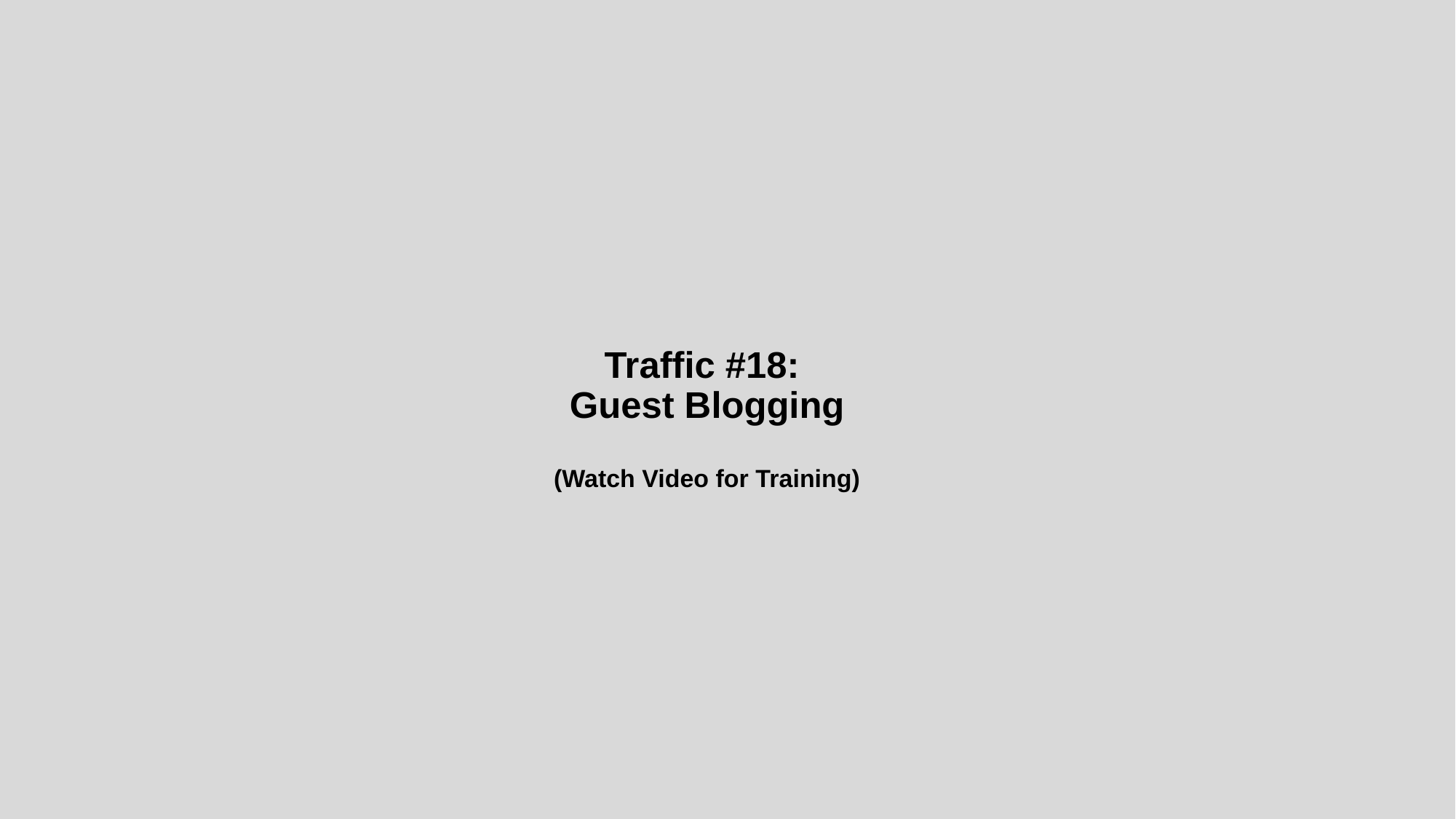

# Traffic #18: Guest Blogging (Watch Video for Training)